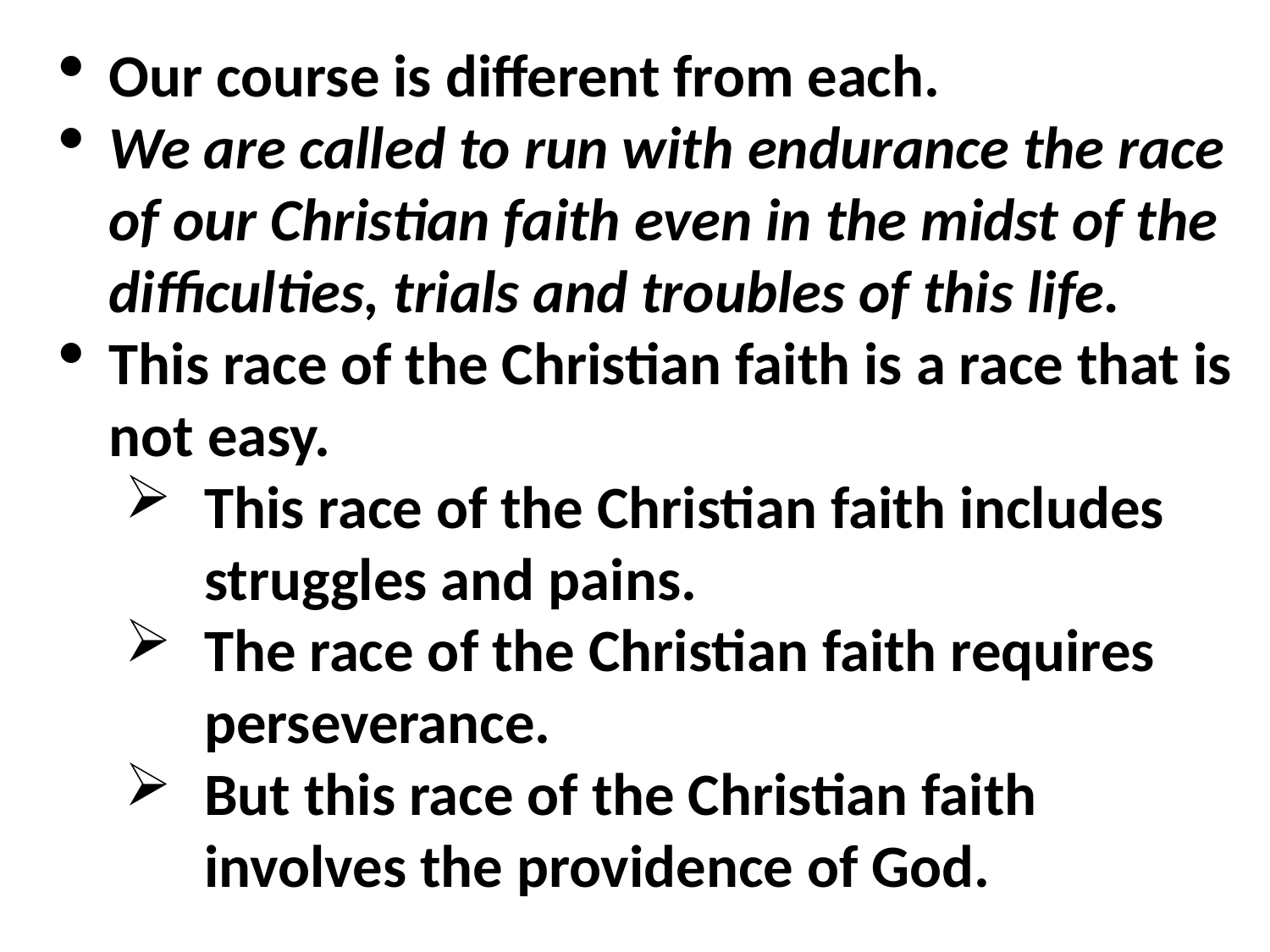

Our course is different from each.
We are called to run with endurance the race of our Christian faith even in the midst of the difficulties, trials and troubles of this life.
This race of the Christian faith is a race that is not easy.
This race of the Christian faith includes struggles and pains.
The race of the Christian faith requires perseverance.
But this race of the Christian faith involves the providence of God.